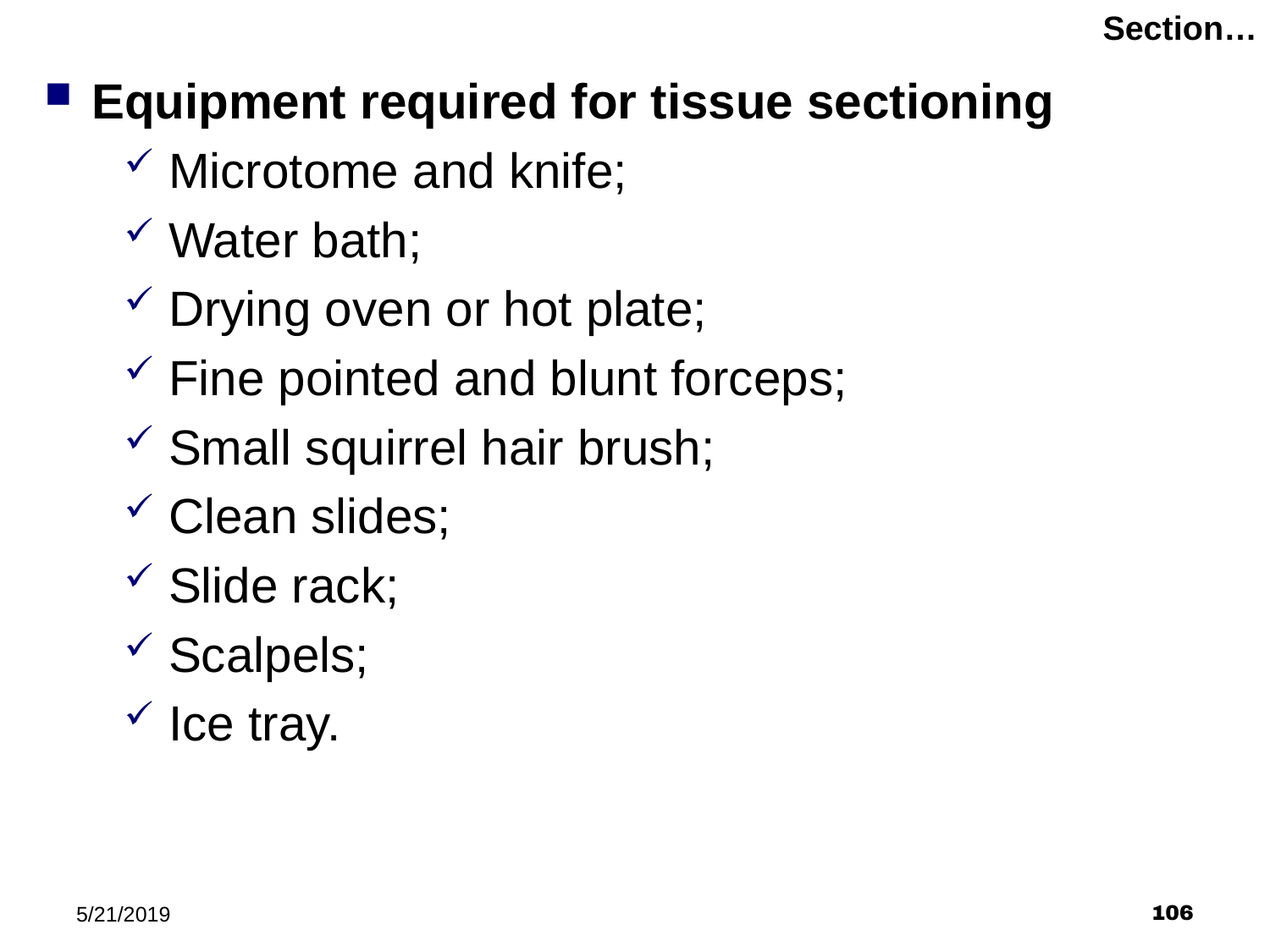

# Section…
Equipment required for tissue sectioning
 Microtome and knife;
 Water bath;
 Drying oven or hot plate;
 Fine pointed and blunt forceps;
 Small squirrel hair brush;
 Clean slides;
 Slide rack;
 Scalpels;
 Ice tray.

5/21/2019
106